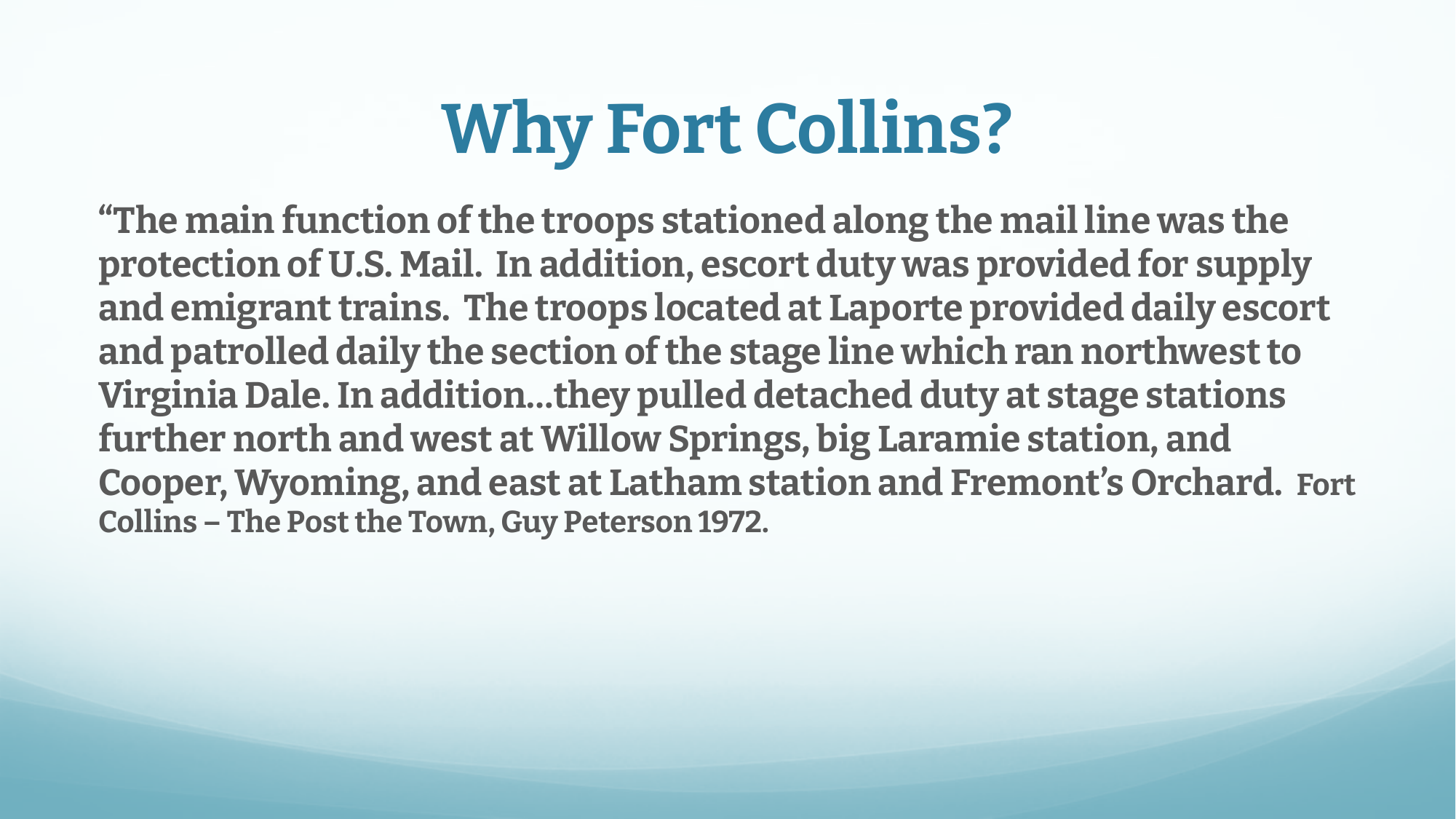

# Why Fort Collins?
“The main function of the troops stationed along the mail line was the protection of U.S. Mail.  In addition, escort duty was provided for supply and emigrant trains.  The troops located at Laporte provided daily escort and patrolled daily the section of the stage line which ran northwest to Virginia Dale. In addition…they pulled detached duty at stage stations further north and west at Willow Springs, big Laramie station, and Cooper, Wyoming, and east at Latham station and Fremont’s Orchard.  Fort Collins – The Post the Town, Guy Peterson 1972.